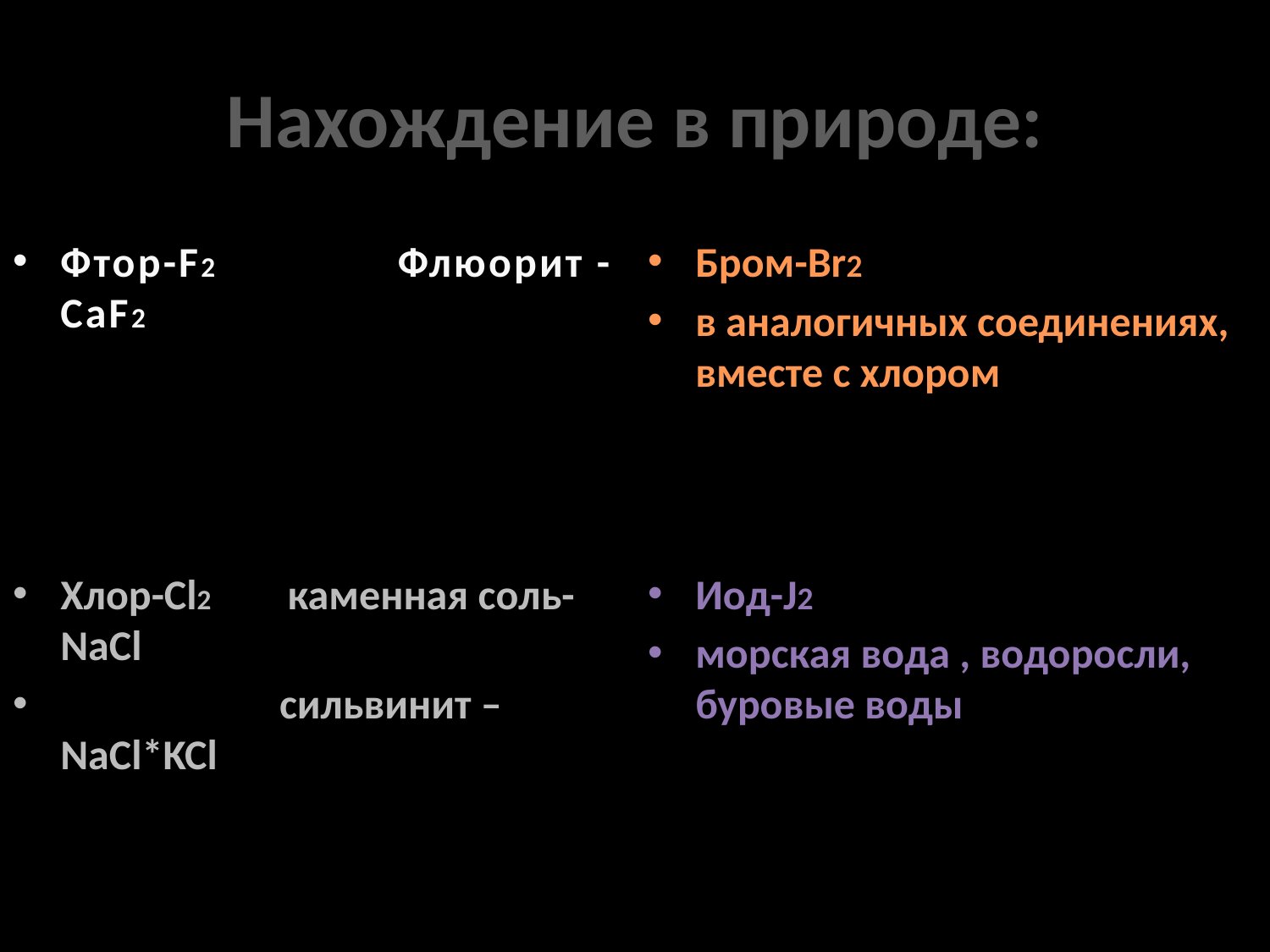

# Нахождение в природе:
Фтор-F2                    Флюорит -CaF2

Бром-Br2
в аналогичных соединениях, вместе с хлором
Хлор-Cl2            каменная соль- NaCl
                       сильвинит –NaCl*KCl
Иод-J2
морская вода , водоросли, буровые воды